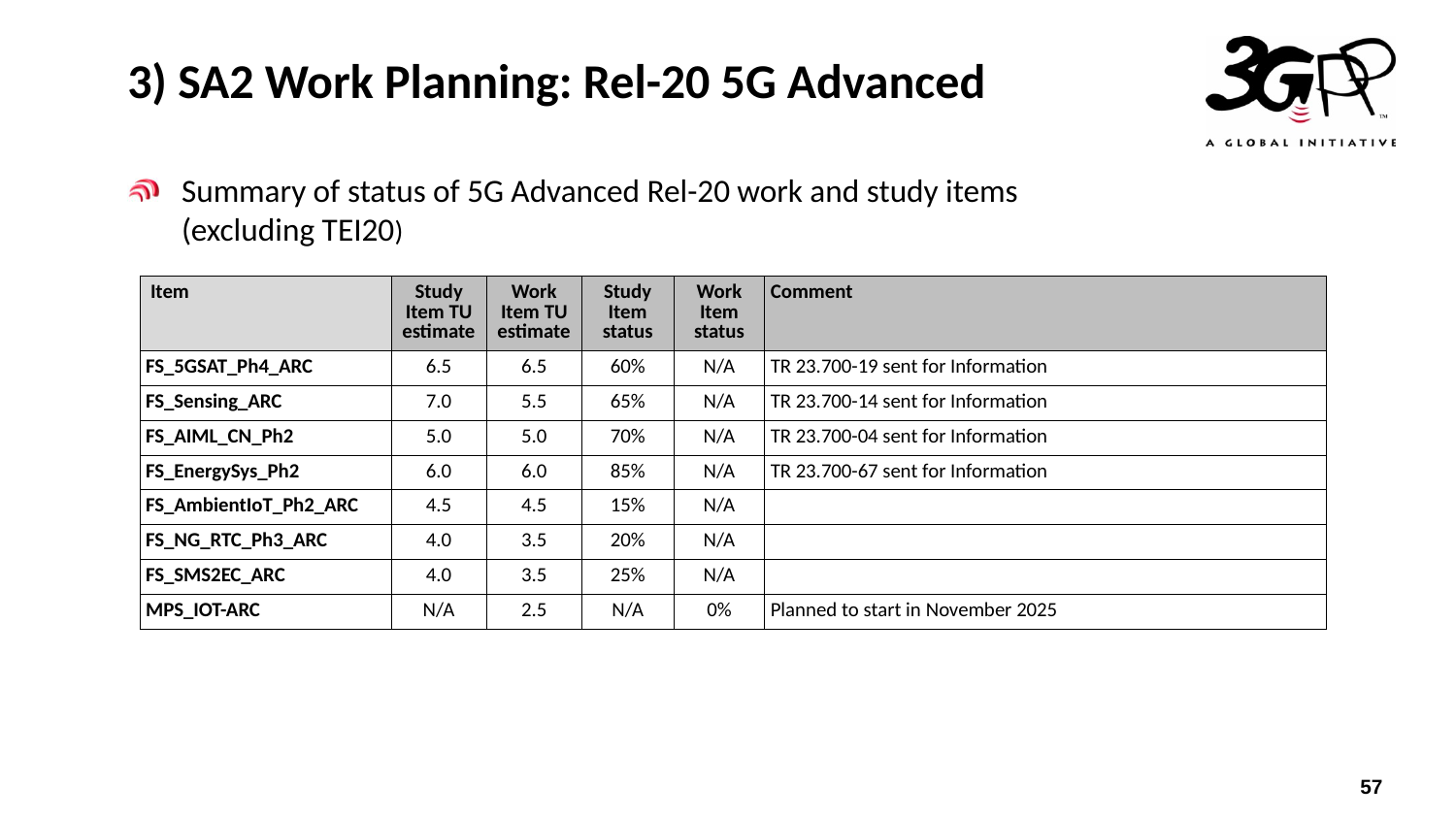

# 3) SA2 Work Planning: Rel-20 5G Advanced
Summary of status of 5G Advanced Rel-20 work and study items (excluding TEI20)

| Item | Study Item TU estimate | Work Item TU estimate | Study Item status | Work Item status | Comment |
| --- | --- | --- | --- | --- | --- |
| FS\_5GSAT\_Ph4\_ARC | 6.5 | 6.5 | 60% | N/A | TR 23.700-19 sent for Information |
| FS\_Sensing\_ARC | 7.0 | 5.5 | 65% | N/A | TR 23.700-14 sent for Information |
| FS\_AIML\_CN\_Ph2 | 5.0 | 5.0 | 70% | N/A | TR 23.700-04 sent for Information |
| FS\_EnergySys\_Ph2 | 6.0 | 6.0 | 85% | N/A | TR 23.700-67 sent for Information |
| FS\_AmbientIoT\_Ph2\_ARC | 4.5 | 4.5 | 15% | N/A |  |
| FS\_NG\_RTC\_Ph3\_ARC | 4.0 | 3.5 | 20% | N/A |  |
| FS\_SMS2EC\_ARC | 4.0 | 3.5 | 25% | N/A |  |
| MPS\_IOT-ARC | N/A | 2.5 | N/A | 0% | Planned to start in November 2025 |